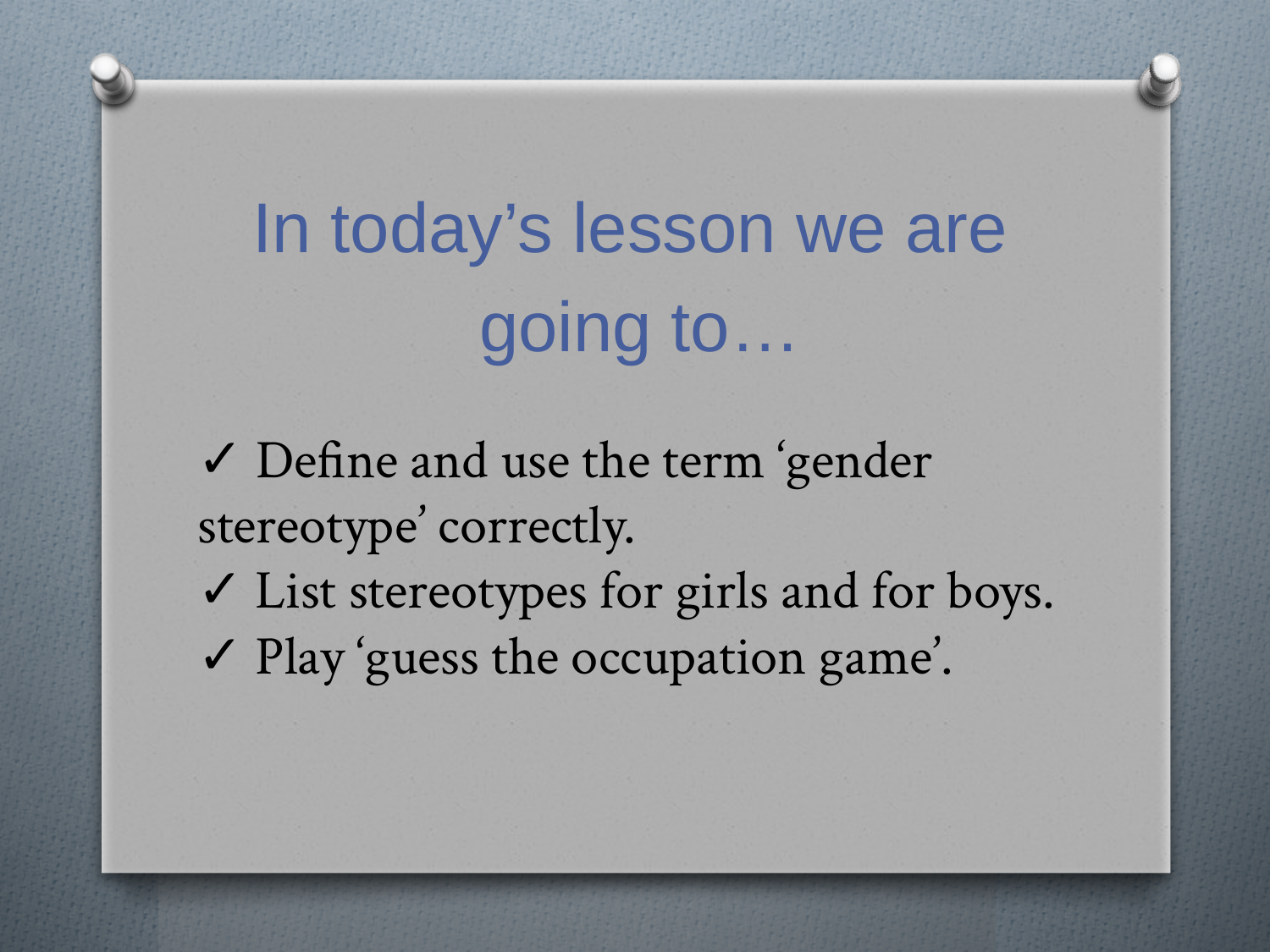

In today’s lesson we are
going to…

# ✓ Define and use the term ‘gender  	stereotype’ correctly. ✓ List stereotypes for girls and for boys. ✓ Play ‘guess the occupation game’.